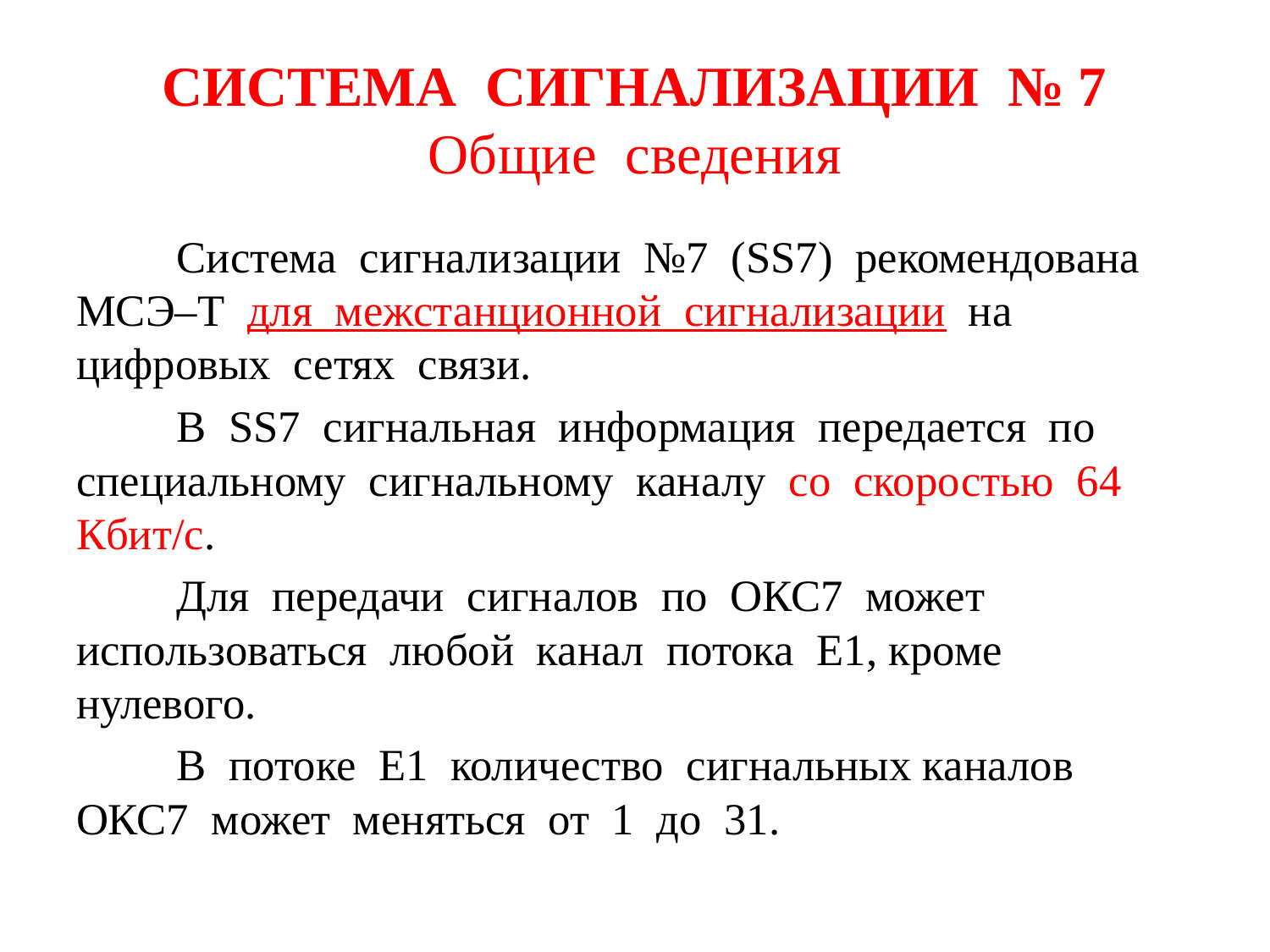

# Система  сигнализации  № 7 Общие  сведения
     	Система  сигнализации  №7  (SS7)  рекомендована  МСЭ–Т  для  межстанционной  сигнализации  на  цифровых  сетях  связи.
     	В  SS7  сигнальная  информация  передается  по  специальному  сигнальному  каналу  со  скоростью  64 Кбит/с.
    	Для  передачи  сигналов  по  ОКС7  может использоваться  любой  канал  потока  Е1, кроме  нулевого.
	В  потоке  Е1  количество  сигнальных каналов  ОКС7  может  меняться  от  1  до  31.